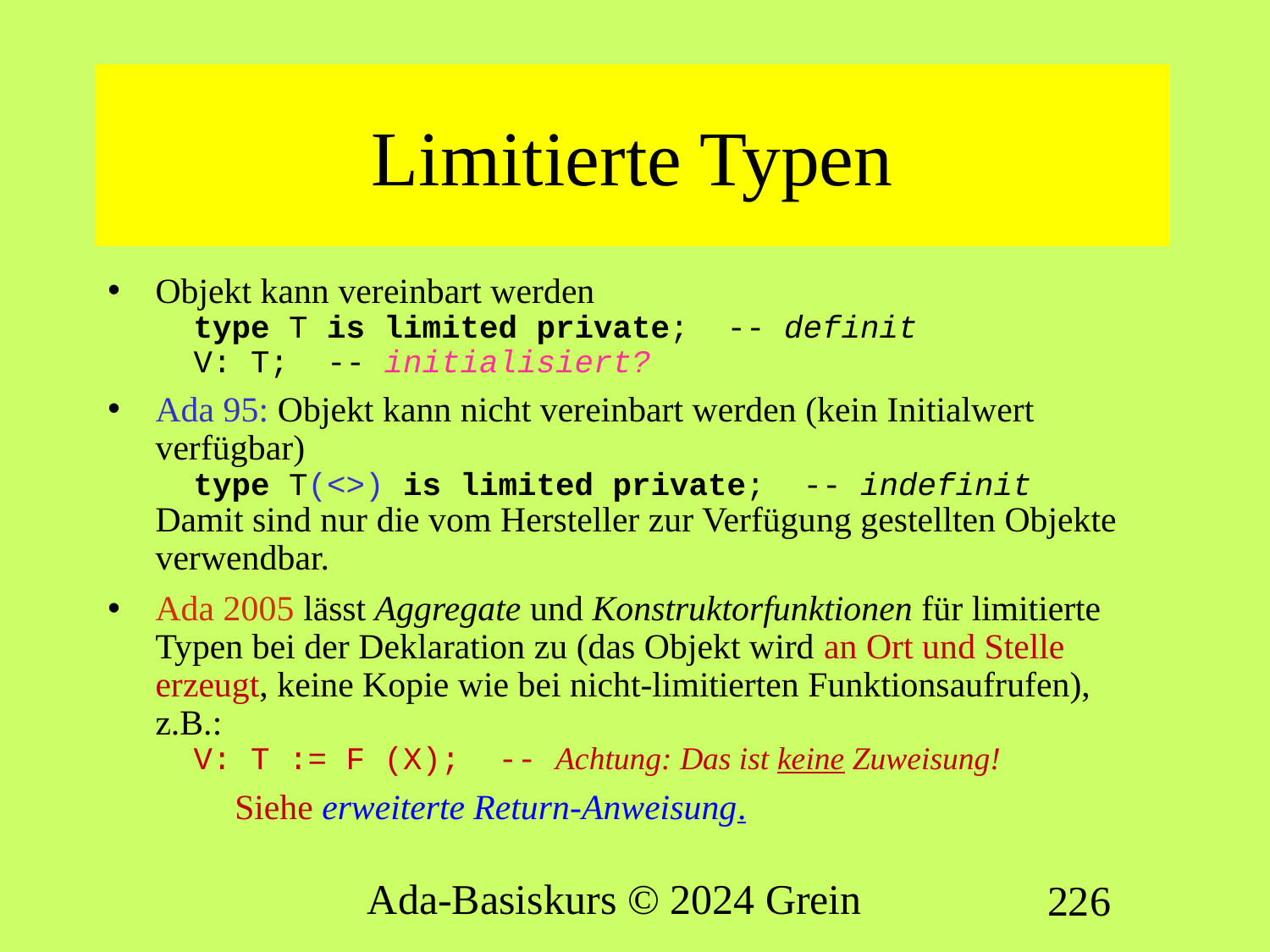

# Limitierte Typen
Objekt kann vereinbart werden
  type T is limited private;  -- definit
  V: T;  -- initialisiert?
Ada 95: Objekt kann nicht vereinbart werden (kein Initialwert verfügbar)
  type T(<>) is limited private;  -- indefinit
Damit sind nur die vom Hersteller zur Verfügung gestellten Objekte verwendbar.
Ada 2005 lässt Aggregate und Konstruktorfunktionen für limitierte Typen bei der Deklaration zu (das Objekt wird an Ort und Stelle erzeugt, keine Kopie wie bei nicht-limitierten Funktionsaufrufen), z.B.:
  V: T := F (X);  -- Achtung: Das ist keine Zuweisung!
	Siehe erweiterte Return-Anweisung.
Ada-Basiskurs © 2024 Grein
226